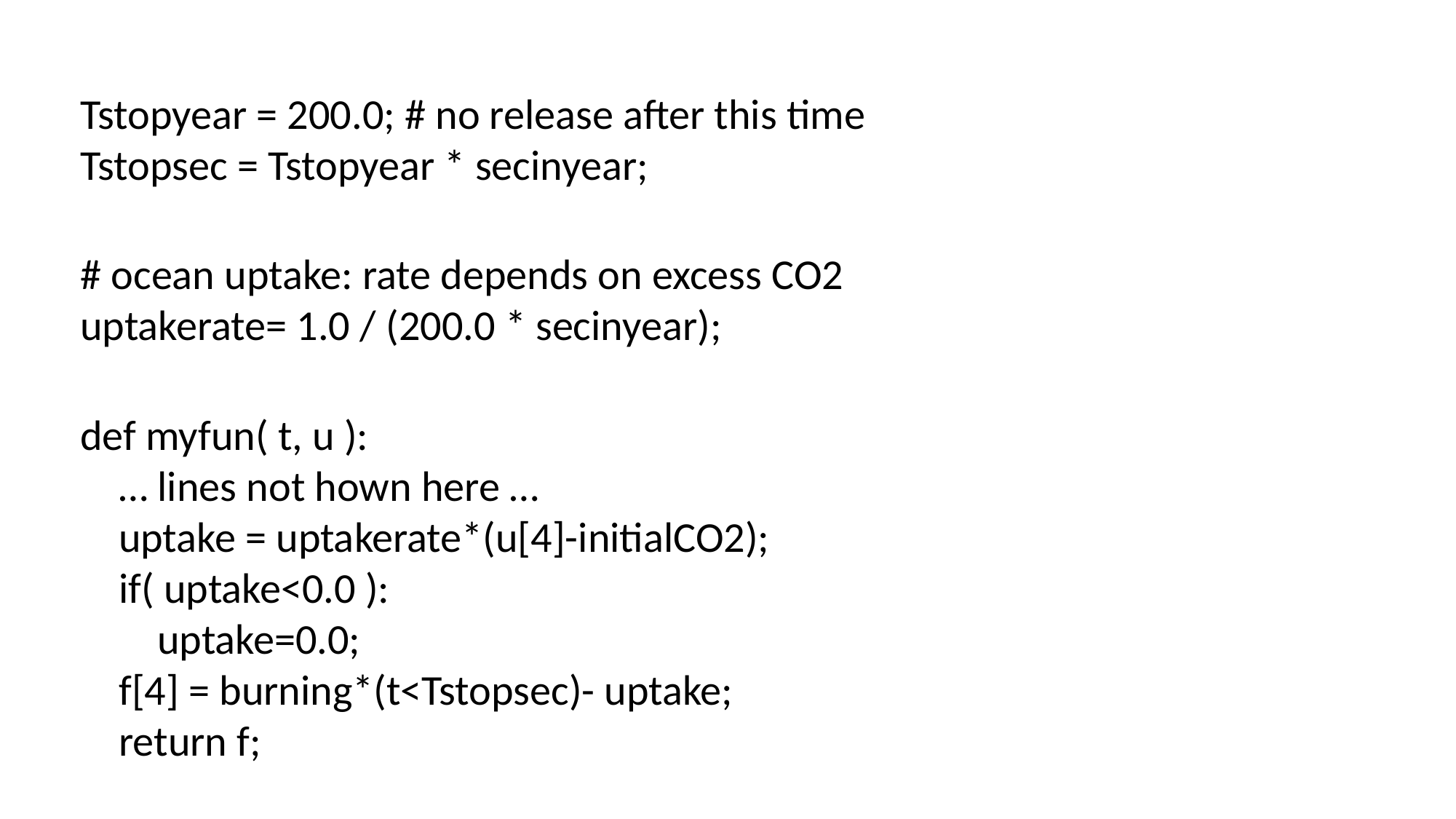

Tstopyear = 200.0; # no release after this time
Tstopsec = Tstopyear * secinyear;
# ocean uptake: rate depends on excess CO2
uptakerate= 1.0 / (200.0 * secinyear);
def myfun( t, u ):
    … lines not hown here …
    uptake = uptakerate*(u[4]-initialCO2);
    if( uptake<0.0 ):
        uptake=0.0;
    f[4] = burning*(t<Tstopsec)- uptake;
    return f;